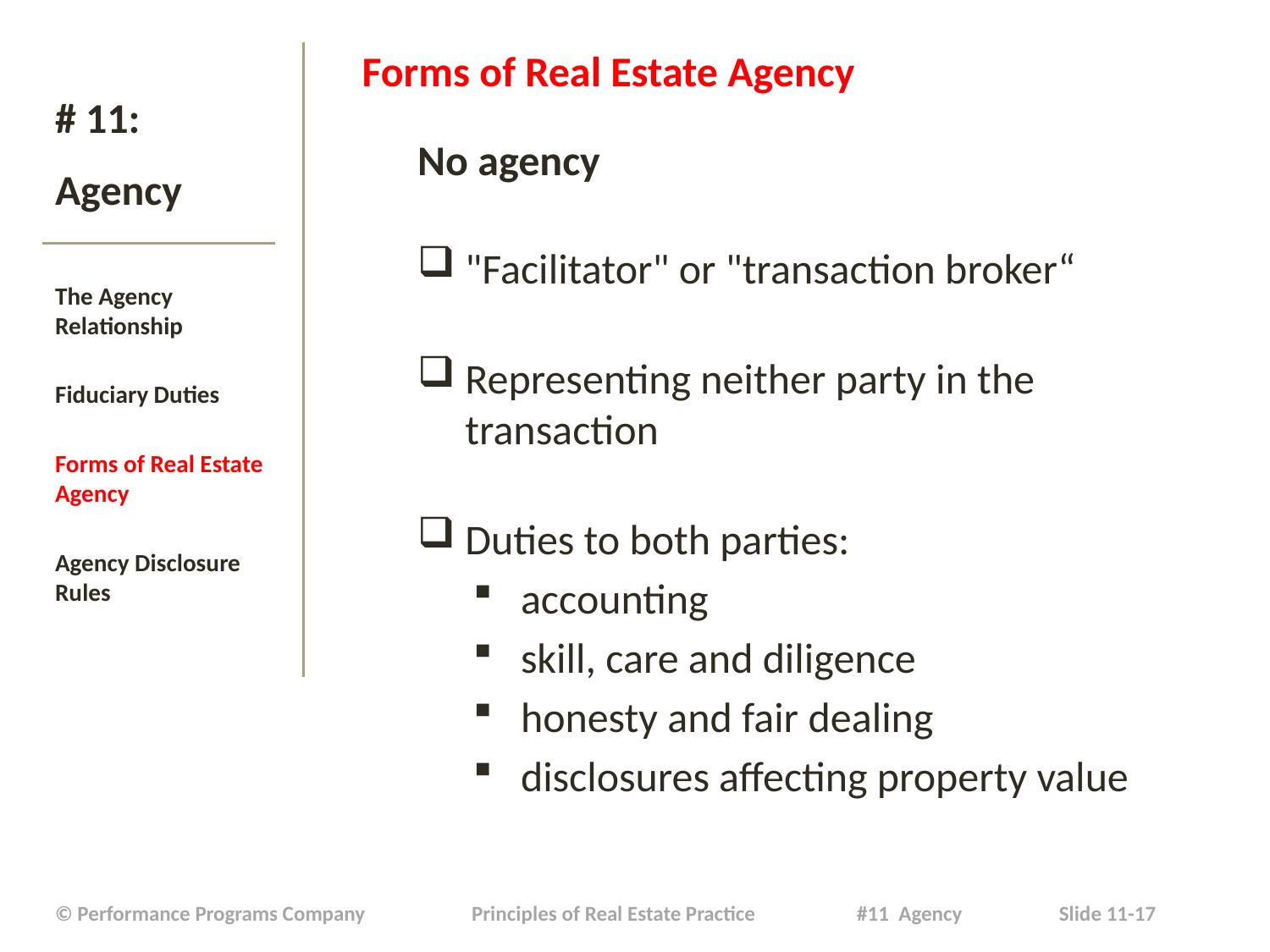

Forms of Real Estate Agency

No agency

"Facilitator" or "transaction broker“
Representing neither party in the transaction
Duties to both parties:
accounting
skill, care and diligence
honesty and fair dealing
disclosures affecting property value

# # 11: Agency

The Agency Relationship

Fiduciary Duties

Forms of Real Estate Agency

Agency Disclosure Rules

| © Performance Programs Company Principles of Real Estate Practice #11 Agency Slide 11-17 |
| --- |